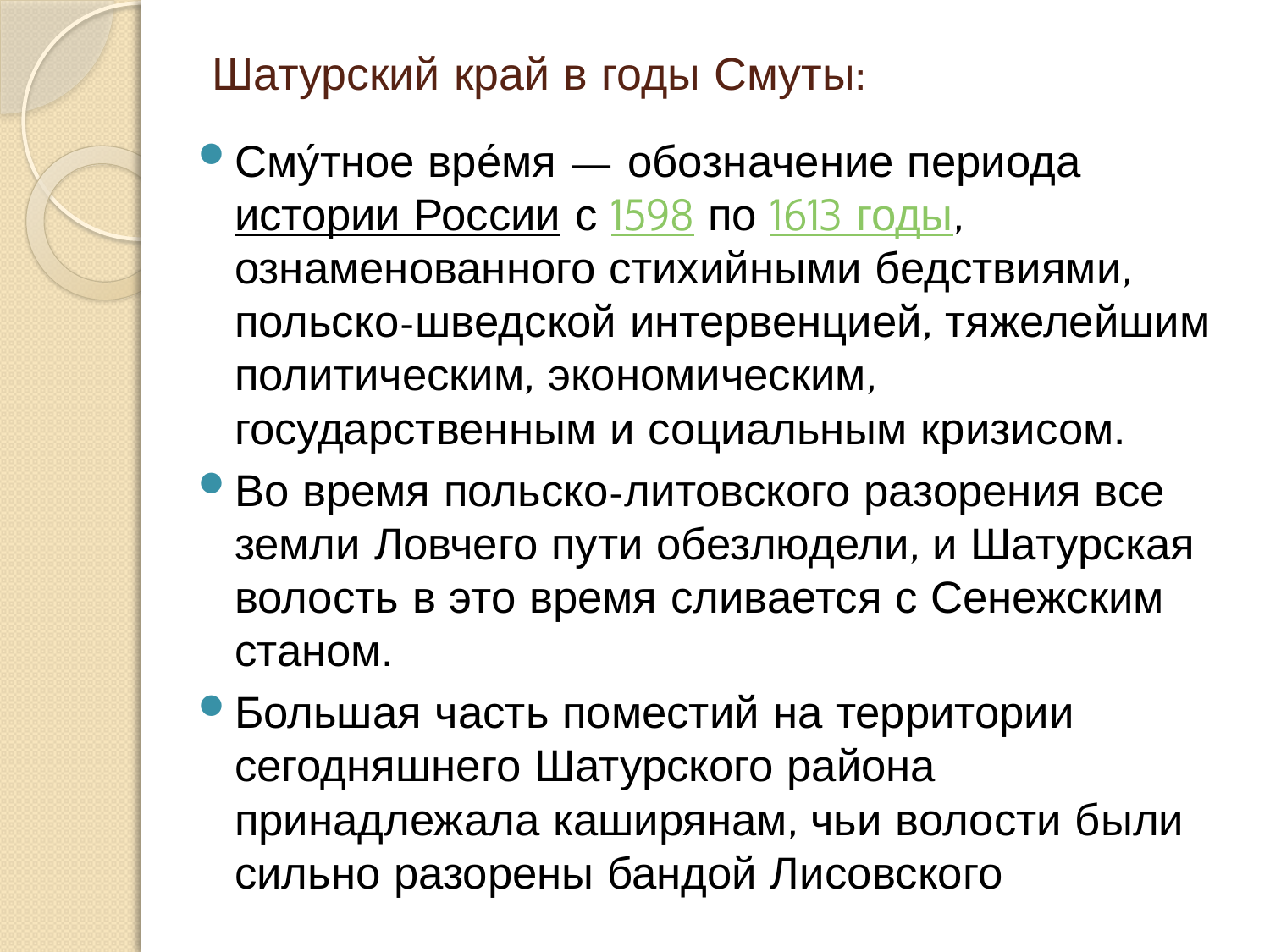

# Шатурский край в годы Смуты:
Сму́тное вре́мя — обозначение периода истории России с 1598 по 1613 годы, ознаменованного стихийными бедствиями, польско-шведской интервенцией, тяжелейшим политическим, экономическим, государственным и социальным кризисом.
Во время польско-литовского разорения все земли Ловчего пути обезлюдели, и Шатурская волость в это время сливается с Сенежским станом.
Большая часть поместий на территории сегодняшнего Шатурского района принадлежала каширянам, чьи волости были сильно разорены бандой Лисовского